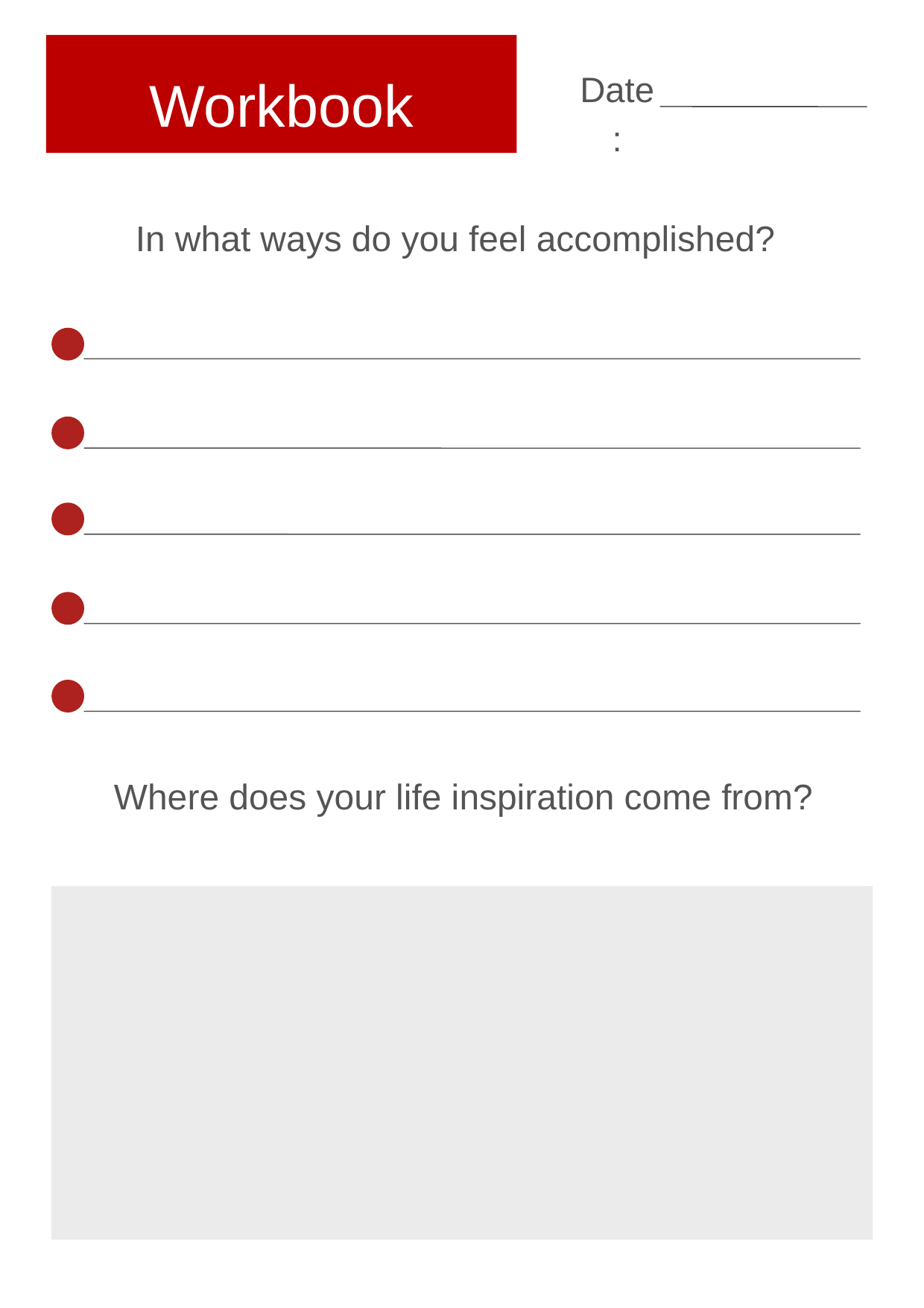

Workbook
Date:

In what ways do you feel accomplished?

Where does your life inspiration come from?